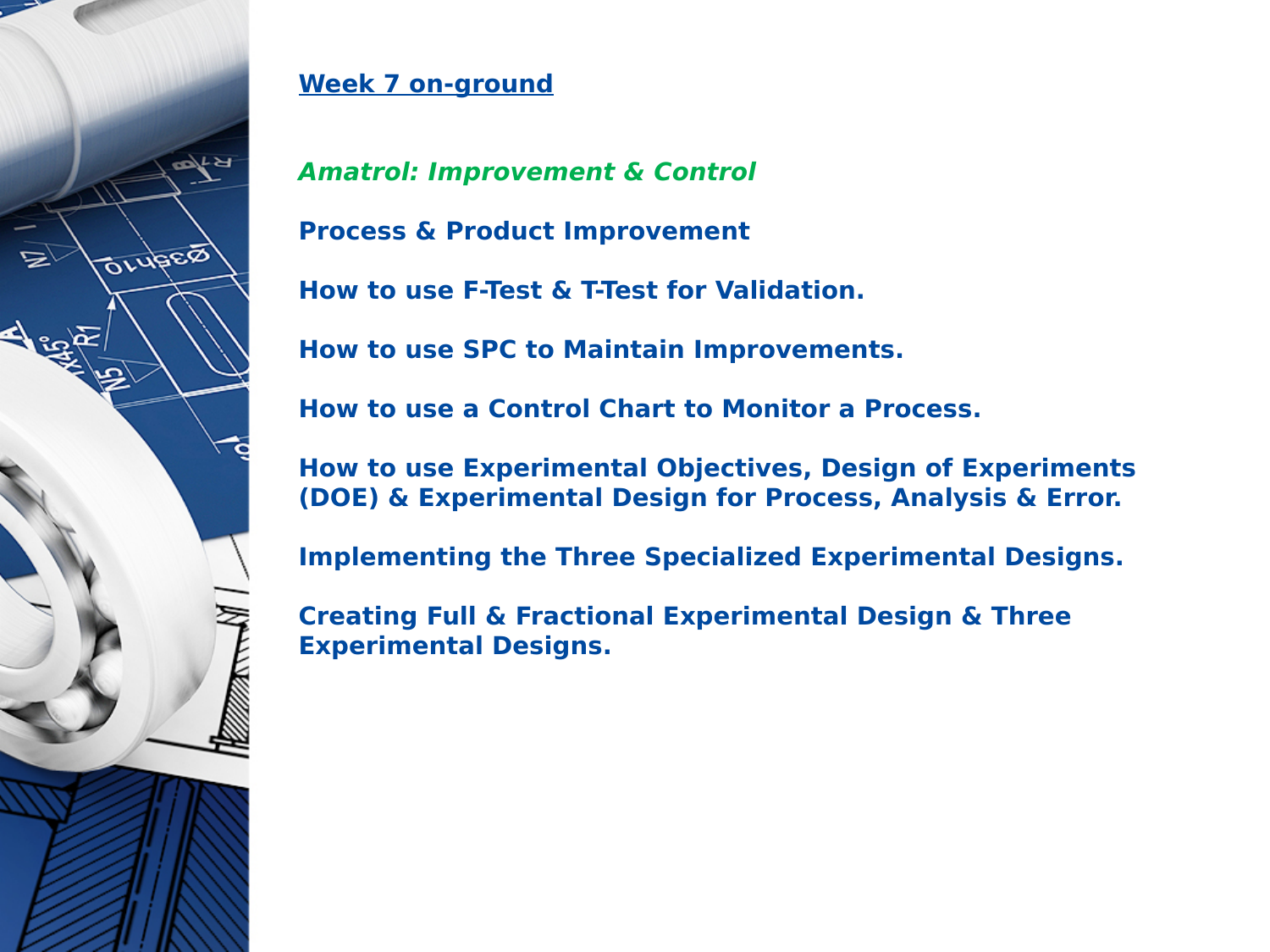

# Week 7 on-ground Amatrol: Improvement & Control Process & Product Improvement How to use F-Test & T-Test for Validation. How to use SPC to Maintain Improvements. How to use a Control Chart to Monitor a Process. How to use Experimental Objectives, Design of Experiments (DOE) & Experimental Design for Process, Analysis & Error. Implementing the Three Specialized Experimental Designs. Creating Full & Fractional Experimental Design & Three Experimental Designs.